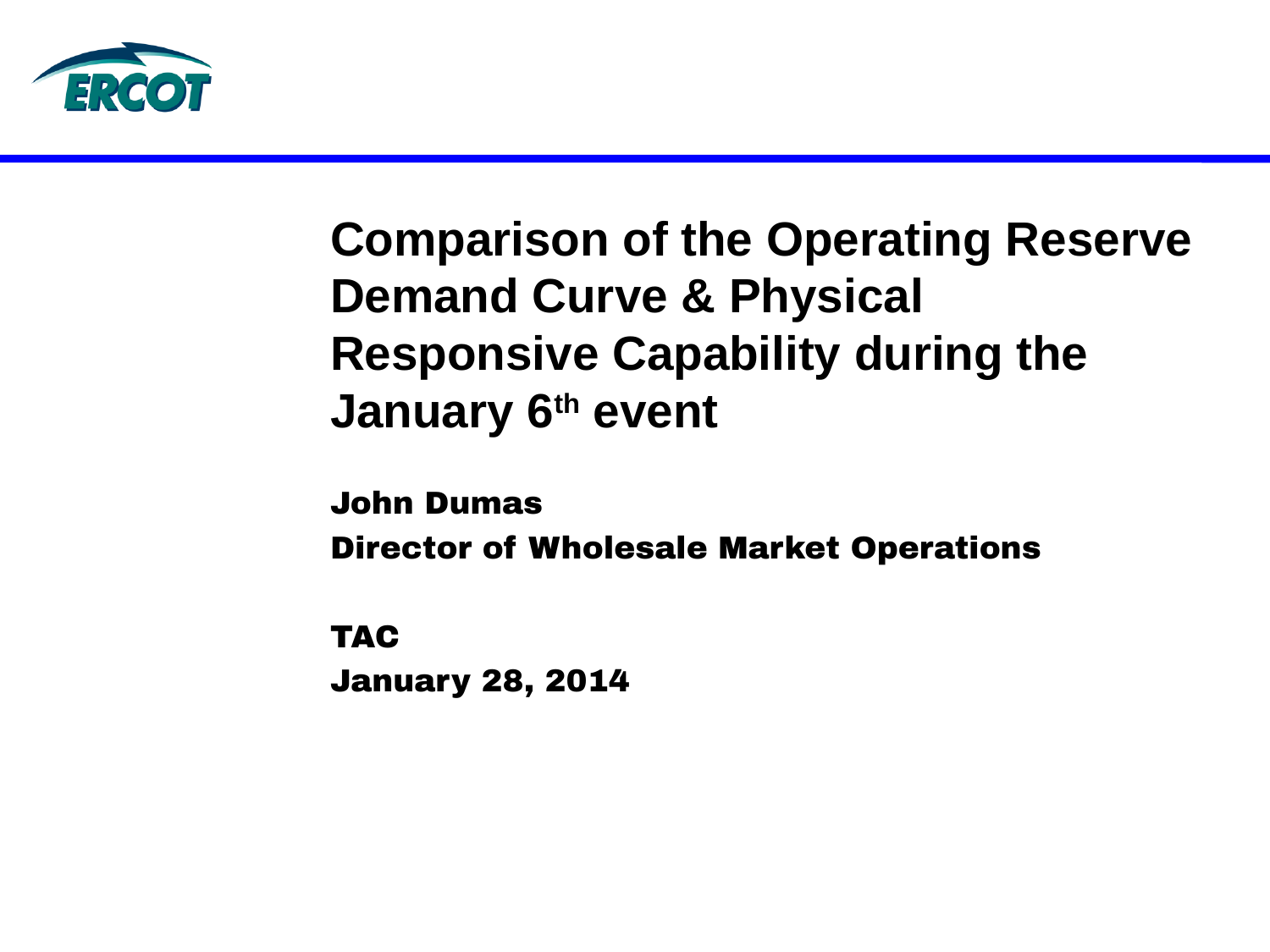

# Comparison of the Operating Reserve Demand Curve & Physical Responsive Capability during the January 6th event
John Dumas
Director of Wholesale Market Operations

TAC
January 28, 2014